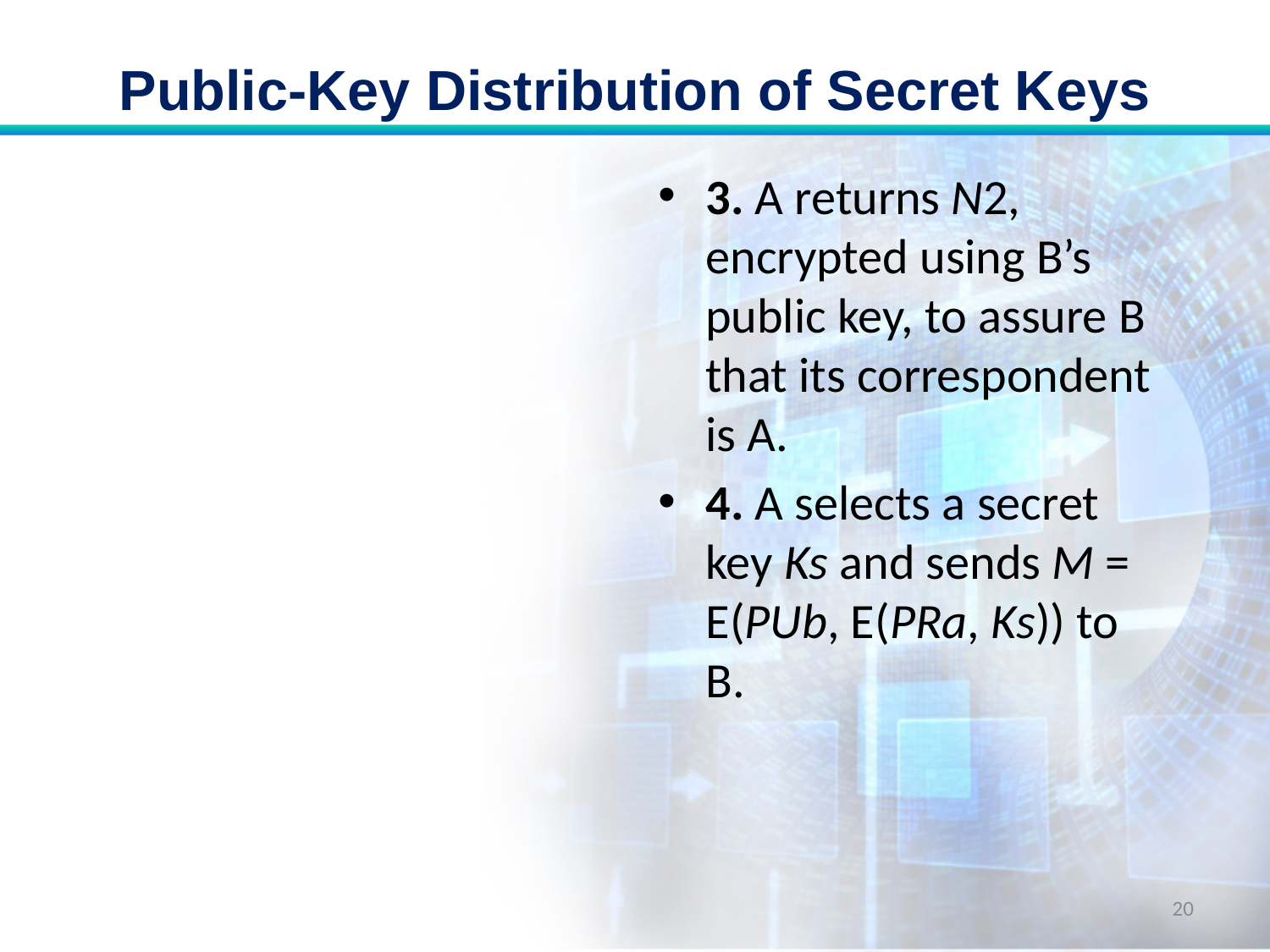

# Public-Key Distribution of Secret Keys
3. A returns N2, encrypted using B’s public key, to assure B that its correspondent is A.
4. A selects a secret key Ks and sends M = E(PUb, E(PRa, Ks)) to B.

20